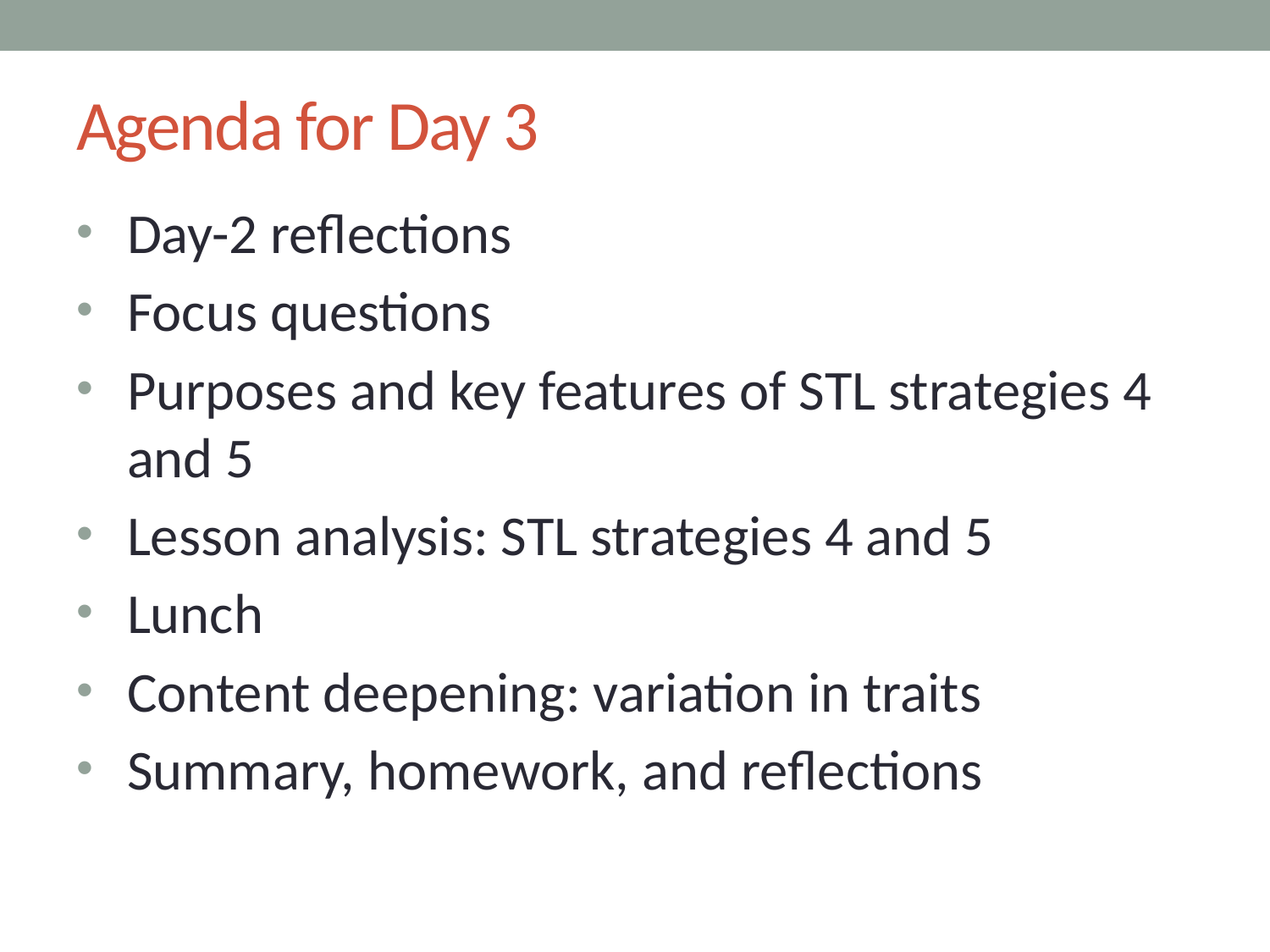

# Agenda for Day 3
Day-2 reflections
Focus questions
Purposes and key features of STL strategies 4
and 5
Lesson analysis: STL strategies 4 and 5
Lunch
Content deepening: variation in traits
Summary, homework, and reflections